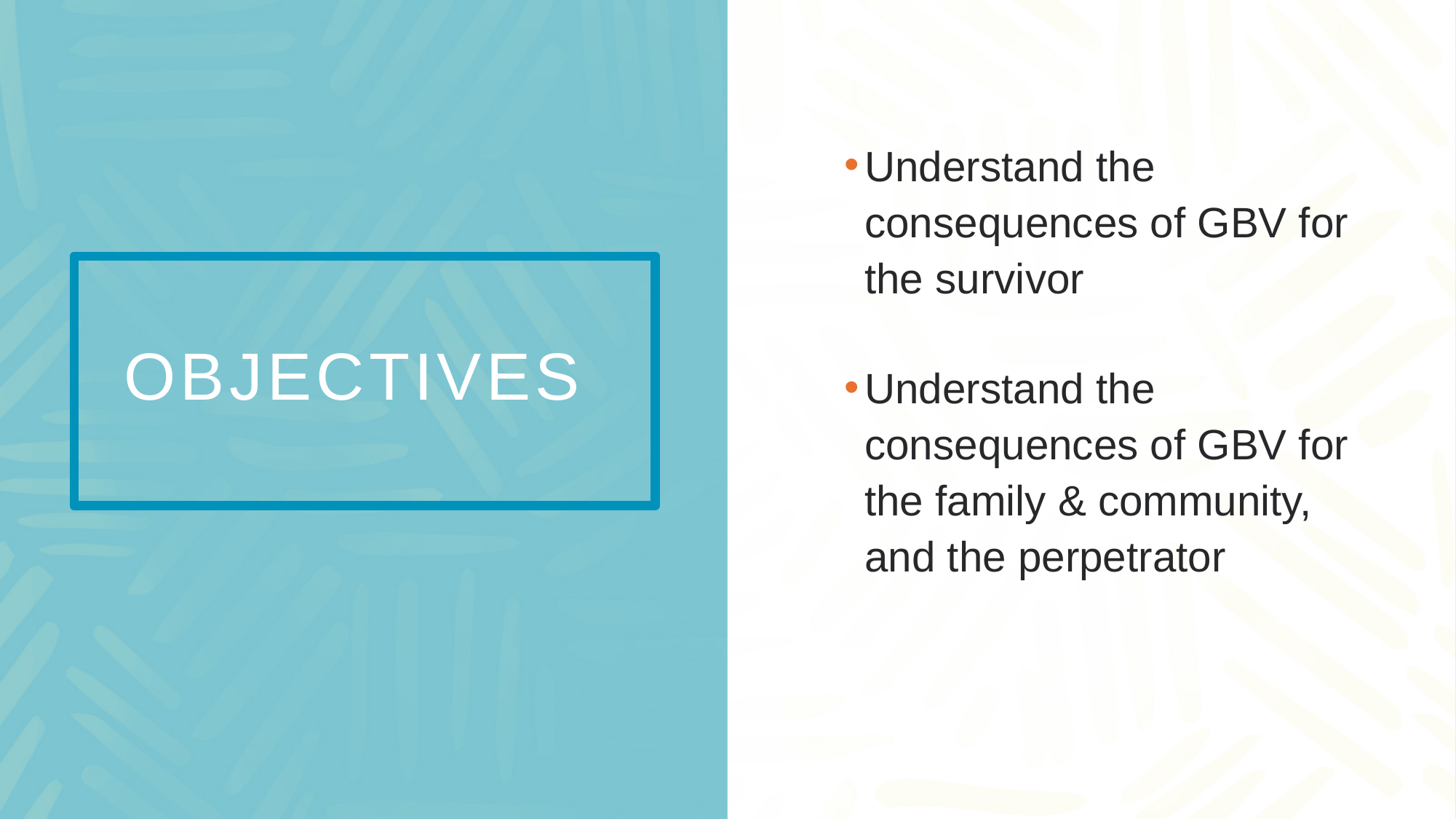

Understand the consequences of GBV for the survivor
Understand the consequences of GBV for the family & community, and the perpetrator

# Objectives